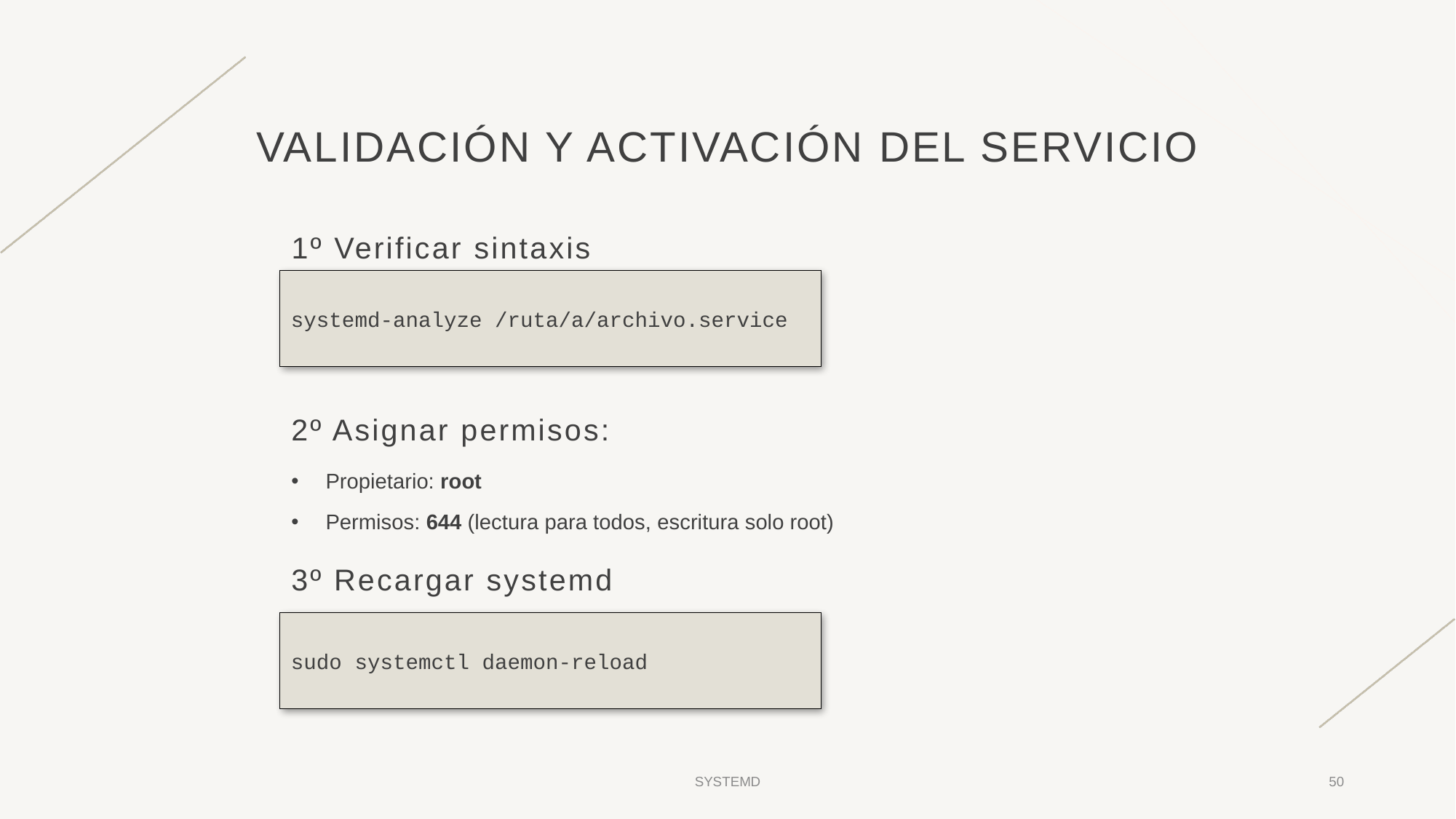

# VALIDACIÓN Y ACTIVACIÓN DEL SERVICIO
1º Verificar sintaxis
systemd-analyze /ruta/a/archivo.service
2º Asignar permisos:
Propietario: root
Permisos: 644 (lectura para todos, escritura solo root)
3º Recargar systemd
sudo systemctl daemon-reload
SYSTEMD
50